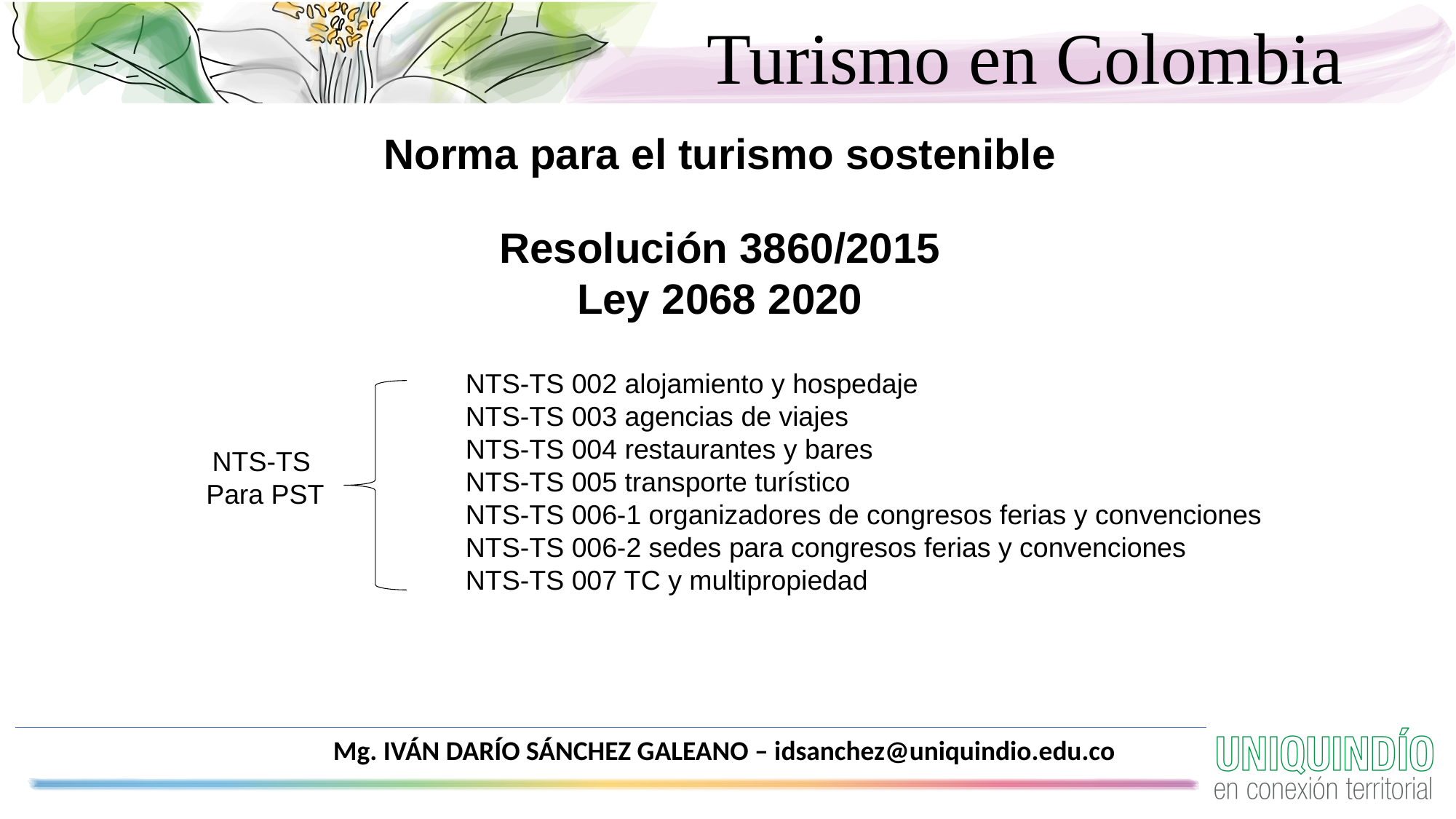

Turismo en Colombia
Norma para el turismo sostenible

Resolución 3860/2015
Ley 2068 2020

NTS-TS
Para PST

NTS-TS 002 alojamiento y hospedaje
NTS-TS 003 agencias de viajes
NTS-TS 004 restaurantes y bares
NTS-TS 005 transporte turístico
NTS-TS 006-1 organizadores de congresos ferias y convenciones
NTS-TS 006-2 sedes para congresos ferias y convenciones
NTS-TS 007 TC y multipropiedad
Mg. IVÁN DARÍO SÁNCHEZ GALEANO – idsanchez@uniquindio.edu.co